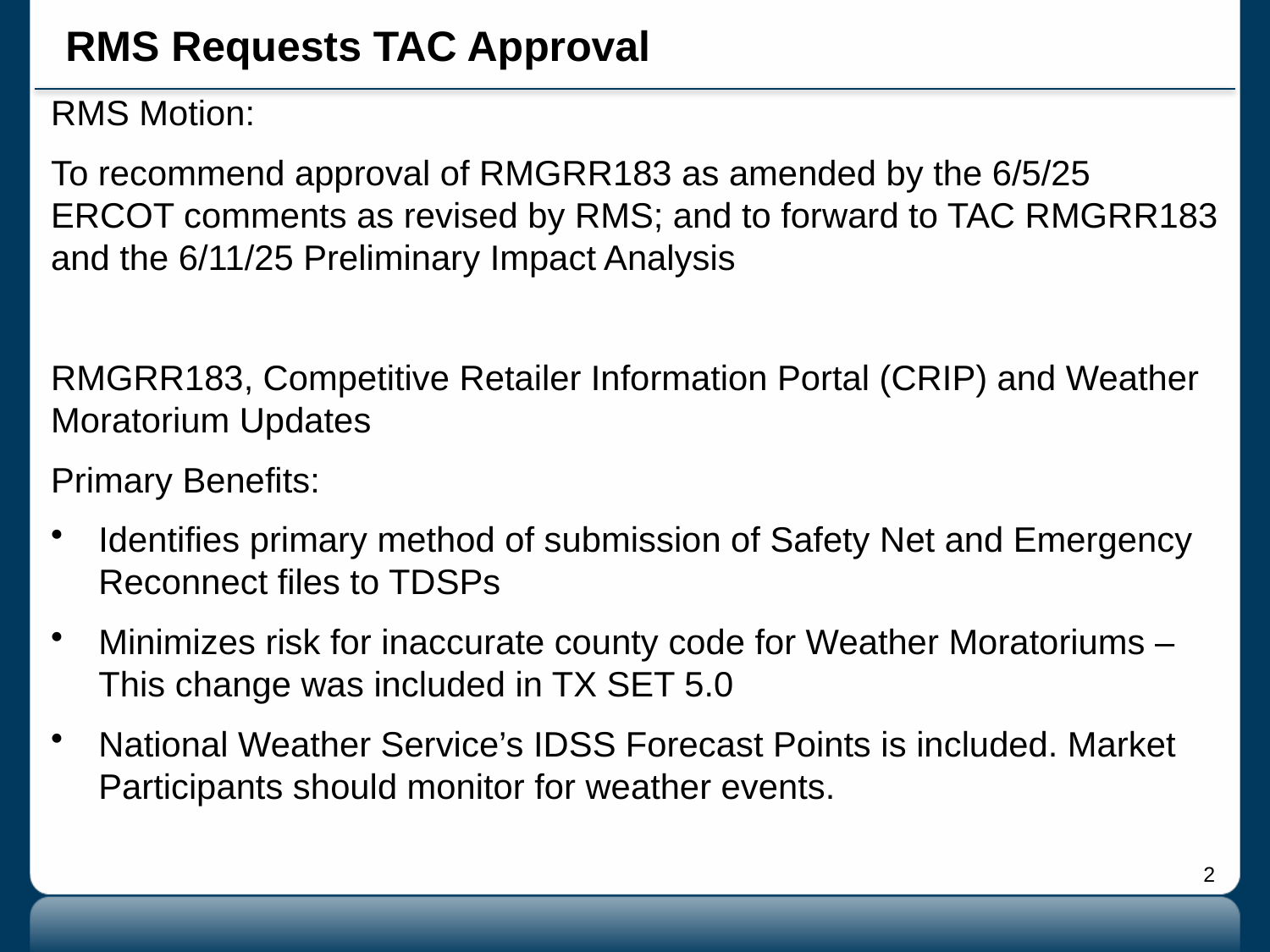

# RMS Requests TAC Approval
RMS Motion:
To recommend approval of RMGRR183 as amended by the 6/5/25 ERCOT comments as revised by RMS; and to forward to TAC RMGRR183 and the 6/11/25 Preliminary Impact Analysis

RMGRR183, Competitive Retailer Information Portal (CRIP) and Weather Moratorium Updates
Primary Benefits:
Identifies primary method of submission of Safety Net and Emergency Reconnect files to TDSPs
Minimizes risk for inaccurate county code for Weather Moratoriums – This change was included in TX SET 5.0
National Weather Service’s IDSS Forecast Points is included. Market Participants should monitor for weather events.